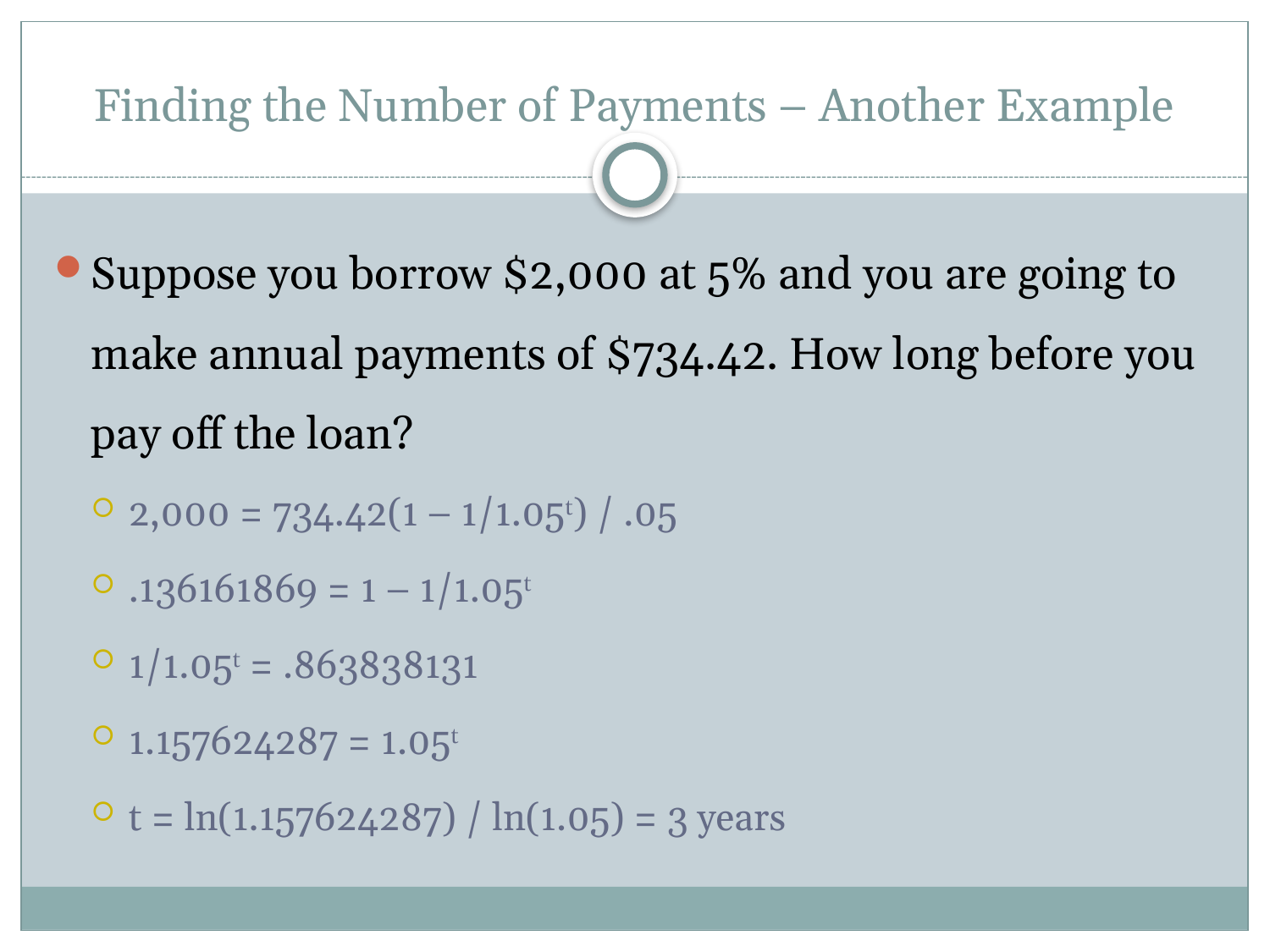

# Finding the Number of Payments – Another Example
Suppose you borrow $2,000 at 5% and you are going to make annual payments of $734.42. How long before you pay off the loan?
2,000 = 734.42(1 – 1/1.05t) / .05
.136161869 = 1 – 1/1.05t
1/1.05t = .863838131
1.157624287 = 1.05t
t = ln(1.157624287) / ln(1.05) = 3 years